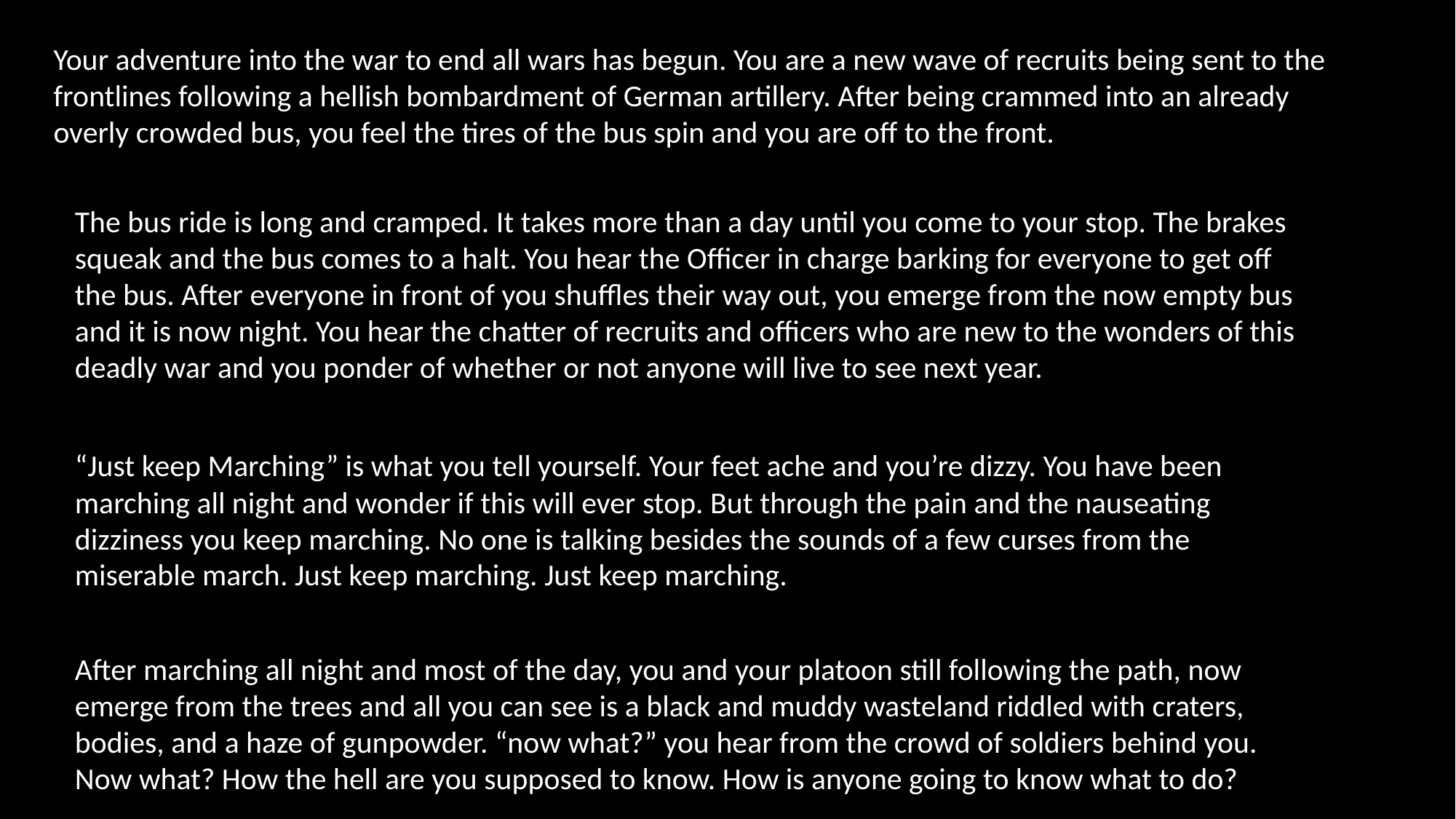

Your adventure into the war to end all wars has begun. You are a new wave of recruits being sent to the frontlines following a hellish bombardment of German artillery. After being crammed into an already overly crowded bus, you feel the tires of the bus spin and you are off to the front.
The bus ride is long and cramped. It takes more than a day until you come to your stop. The brakes squeak and the bus comes to a halt. You hear the Officer in charge barking for everyone to get off the bus. After everyone in front of you shuffles their way out, you emerge from the now empty bus and it is now night. You hear the chatter of recruits and officers who are new to the wonders of this deadly war and you ponder of whether or not anyone will live to see next year.
“Just keep Marching” is what you tell yourself. Your feet ache and you’re dizzy. You have been marching all night and wonder if this will ever stop. But through the pain and the nauseating dizziness you keep marching. No one is talking besides the sounds of a few curses from the miserable march. Just keep marching. Just keep marching.
After marching all night and most of the day, you and your platoon still following the path, now emerge from the trees and all you can see is a black and muddy wasteland riddled with craters, bodies, and a haze of gunpowder. “now what?” you hear from the crowd of soldiers behind you.
Now what? How the hell are you supposed to know. How is anyone going to know what to do?